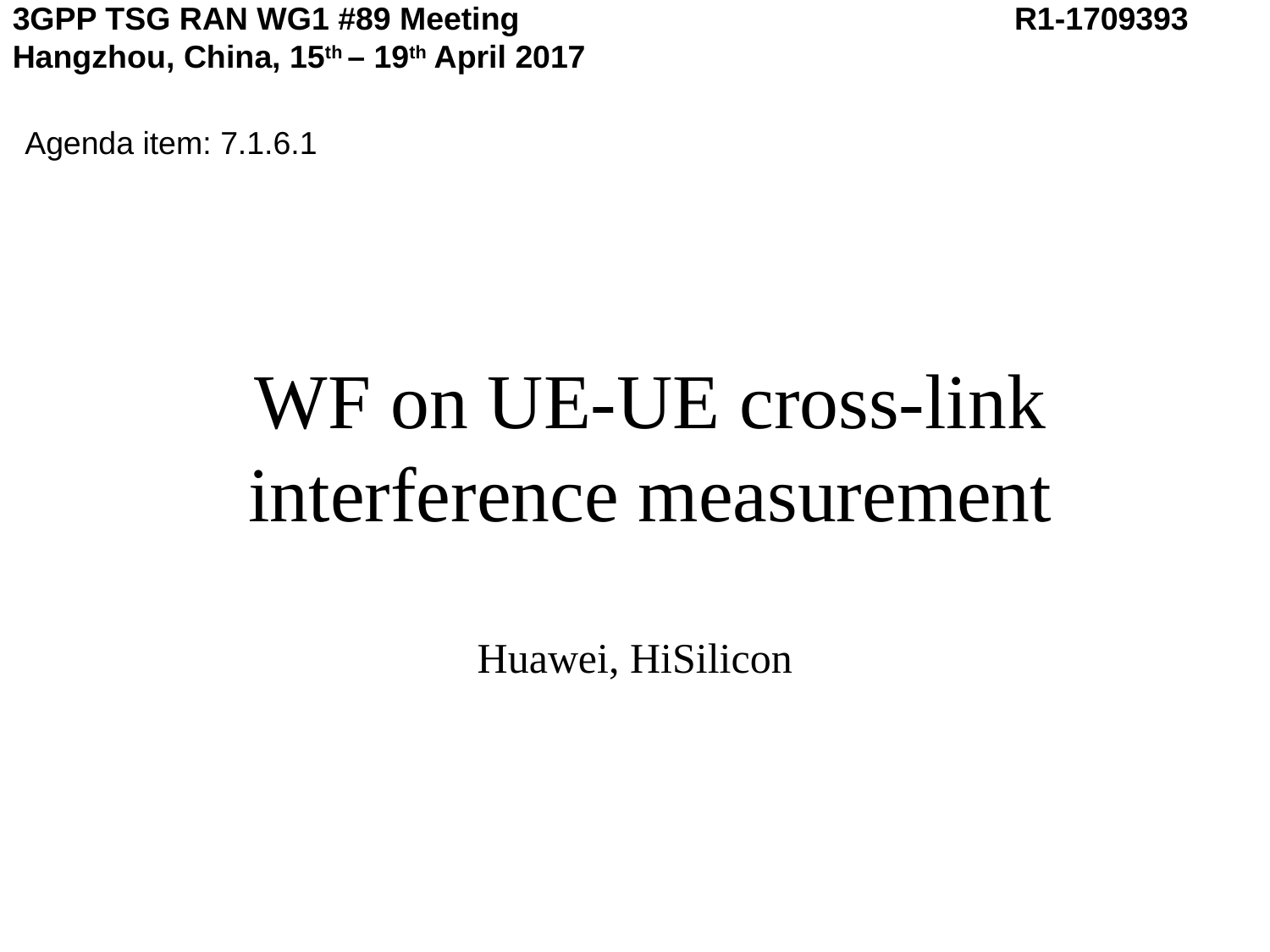

3GPP TSG RAN WG1 #89 Meeting  		                           R1-1709393
Hangzhou, China, 15th – 19th April 2017

Agenda item: 7.1.6.1
# WF on UE-UE cross-link interference measurement
Huawei, HiSilicon